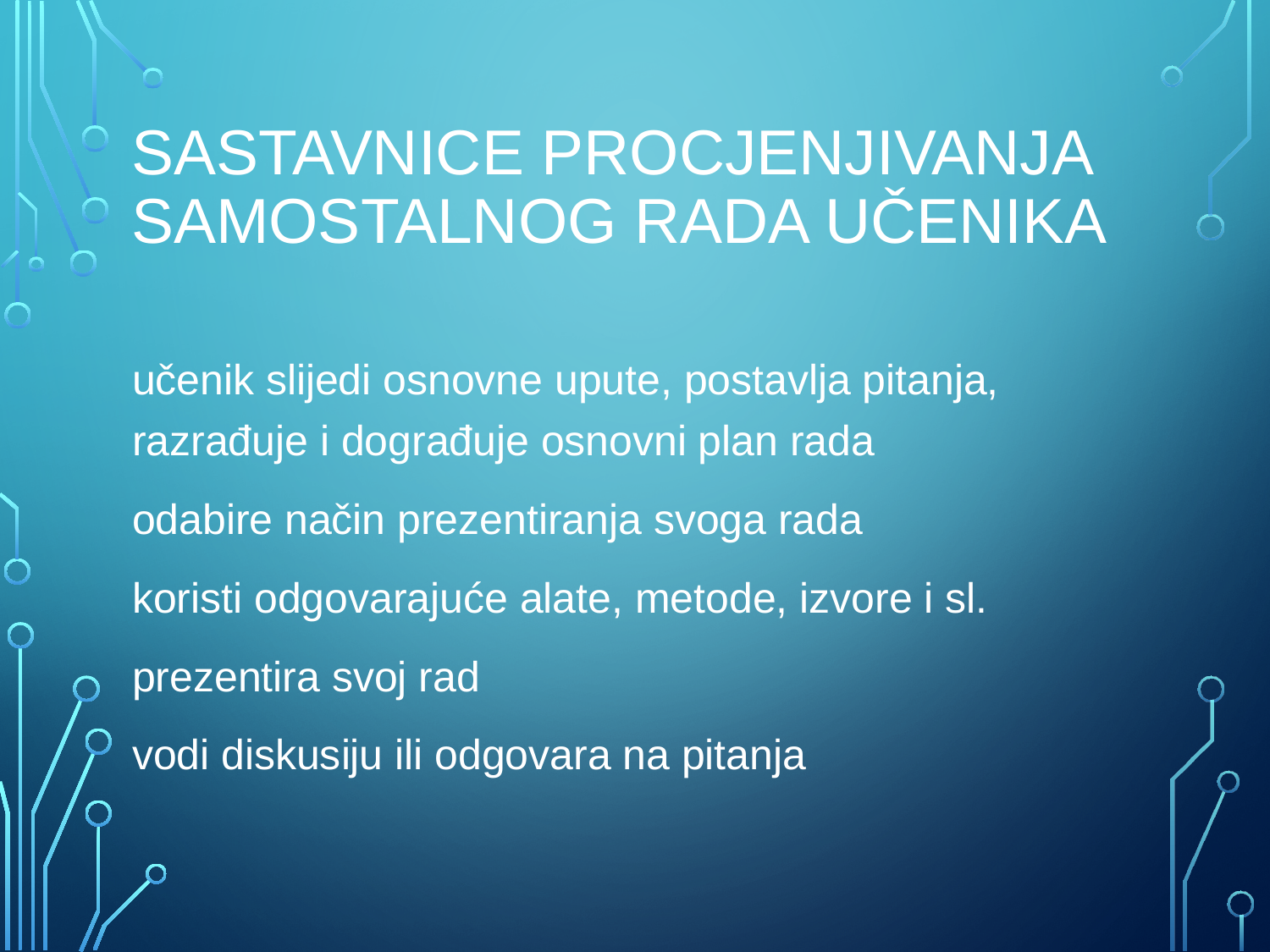

# Sastavnice procjenjivanja samostalnog rada učenika
učenik slijedi osnovne upute, postavlja pitanja, razrađuje i dograđuje osnovni plan rada
odabire način prezentiranja svoga rada
koristi odgovarajuće alate, metode, izvore i sl.
prezentira svoj rad
vodi diskusiju ili odgovara na pitanja